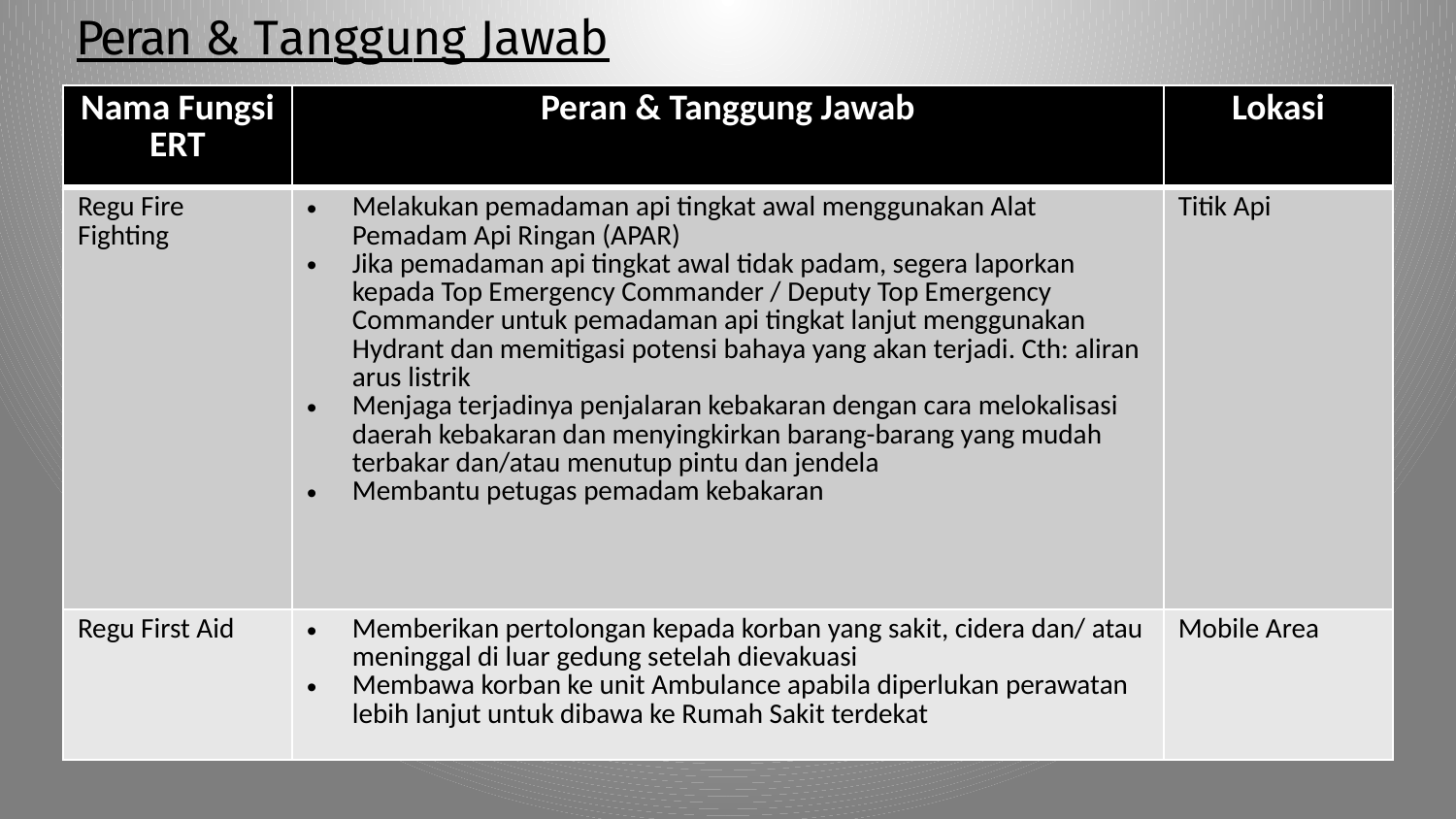

Peran & Tanggung Jawab
| Nama Fungsi ERT | Peran & Tanggung Jawab | Lokasi |
| --- | --- | --- |
| Regu Fire Fighting | Melakukan pemadaman api tingkat awal menggunakan Alat Pemadam Api Ringan (APAR) Jika pemadaman api tingkat awal tidak padam, segera laporkan kepada Top Emergency Commander / Deputy Top Emergency Commander untuk pemadaman api tingkat lanjut menggunakan Hydrant dan memitigasi potensi bahaya yang akan terjadi. Cth: aliran arus listrik Menjaga terjadinya penjalaran kebakaran dengan cara melokalisasi daerah kebakaran dan menyingkirkan barang-barang yang mudah terbakar dan/atau menutup pintu dan jendela Membantu petugas pemadam kebakaran | Titik Api |
| Regu First Aid | Memberikan pertolongan kepada korban yang sakit, cidera dan/ atau meninggal di luar gedung setelah dievakuasi Membawa korban ke unit Ambulance apabila diperlukan perawatan lebih lanjut untuk dibawa ke Rumah Sakit terdekat | Mobile Area |